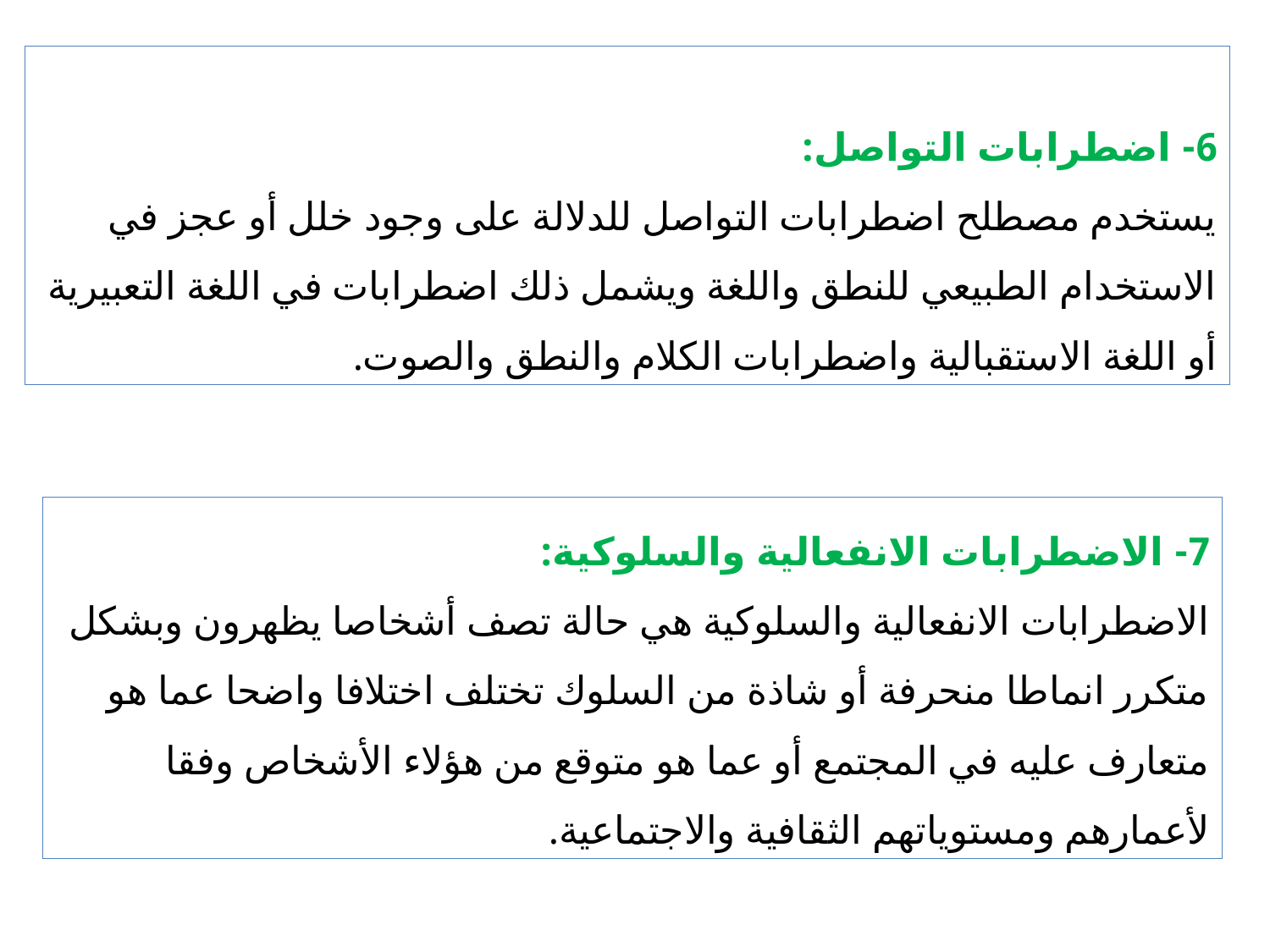

6- اضطرابات التواصل:
يستخدم مصطلح اضطرابات التواصل للدلالة على وجود خلل أو عجز في الاستخدام الطبيعي للنطق واللغة ويشمل ذلك اضطرابات في اللغة التعبيرية أو اللغة الاستقبالية واضطرابات الكلام والنطق والصوت.
7- الاضطرابات الانفعالية والسلوكية:
الاضطرابات الانفعالية والسلوكية هي حالة تصف أشخاصا يظهرون وبشكل متكرر انماطا منحرفة أو شاذة من السلوك تختلف اختلافا واضحا عما هو متعارف عليه في المجتمع أو عما هو متوقع من هؤلاء الأشخاص وفقا لأعمارهم ومستوياتهم الثقافية والاجتماعية.